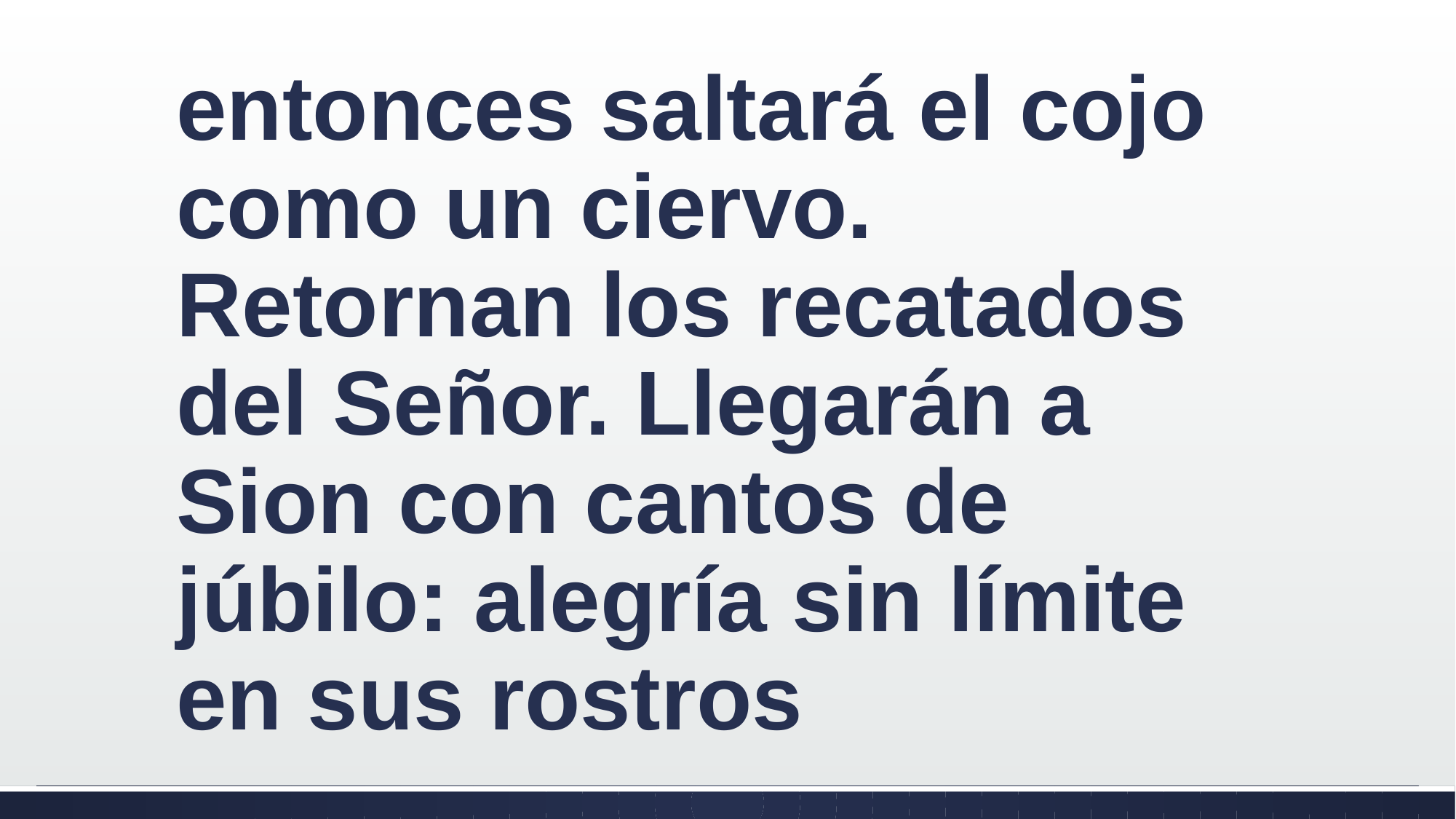

#
entonces saltará el cojo como un ciervo. Retornan los recatados del Señor. Llegarán a Sion con cantos de júbilo: alegría sin límite en sus rostros